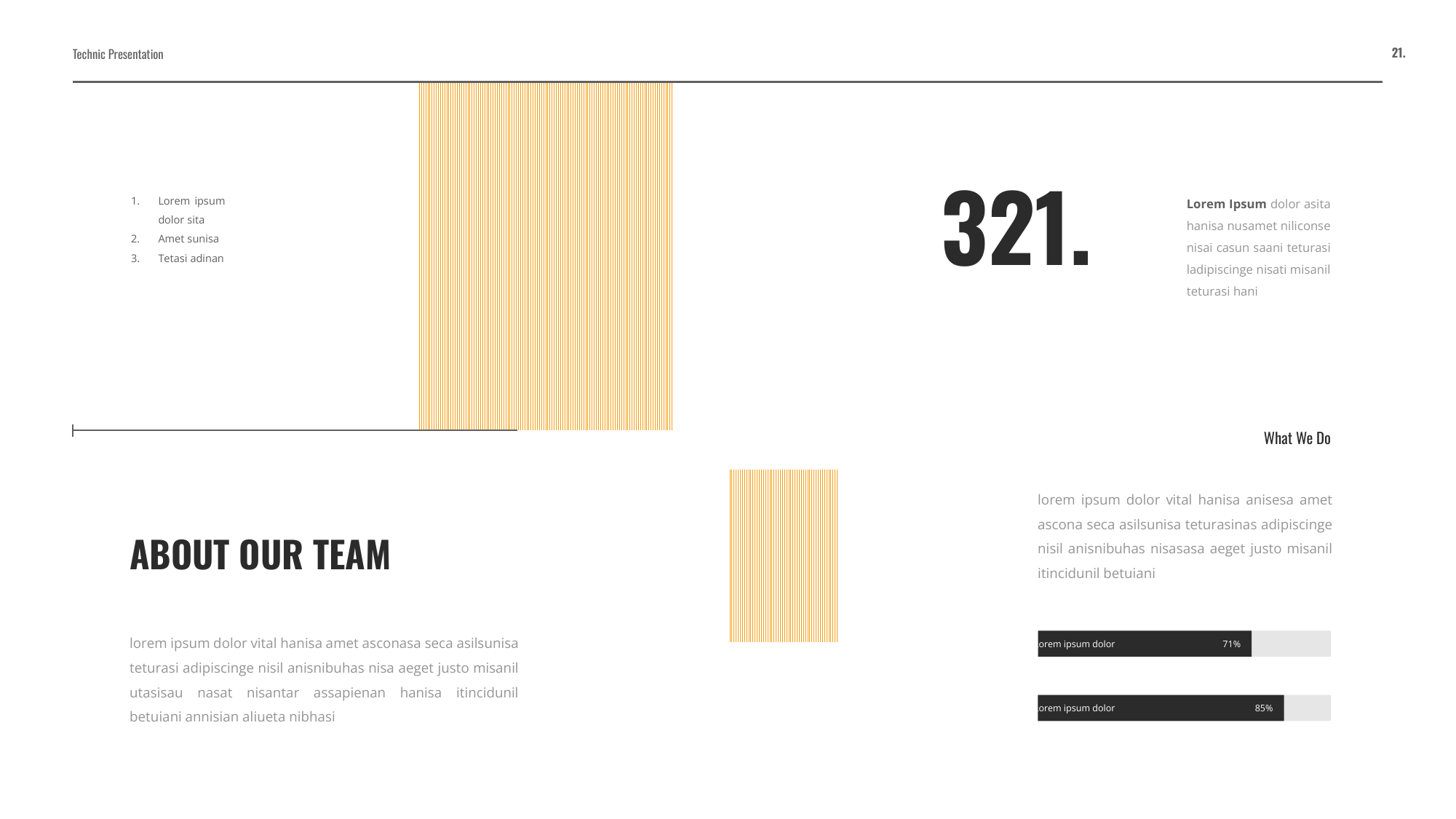

21.
Technic Presentation
321.
Lorem ipsum dolor sita
Amet sunisa
Tetasi adinan
Lorem Ipsum dolor asita hanisa nusamet niliconse nisai casun saani teturasi ladipiscinge nisati misanil teturasi hani
What We Do
lorem ipsum dolor vital hanisa anisesa amet ascona seca asilsunisa teturasinas adipiscinge nisil anisnibuhas nisasasa aeget justo misanil itincidunil betuiani
ABOUT OUR TEAM
lorem ipsum dolor vital hanisa amet asconasa seca asilsunisa teturasi adipiscinge nisil anisnibuhas nisa aeget justo misanil utasisau nasat nisantar assapienan hanisa itincidunil betuiani annisian aliueta nibhasi

71%
Lorem ipsum dolor

85%
Lorem ipsum dolor